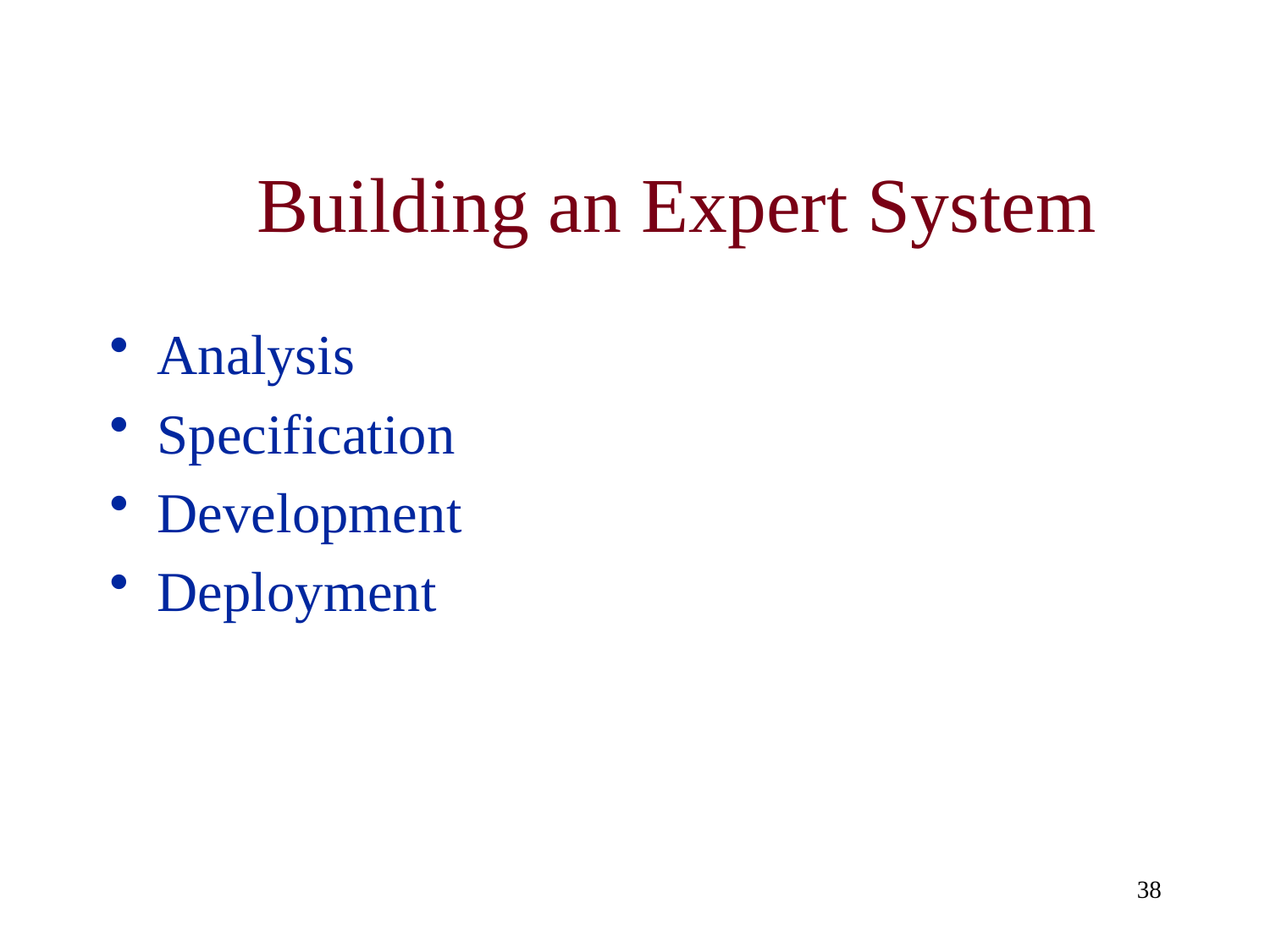

# Building an Expert System
Analysis
Specification
Development
Deployment

38